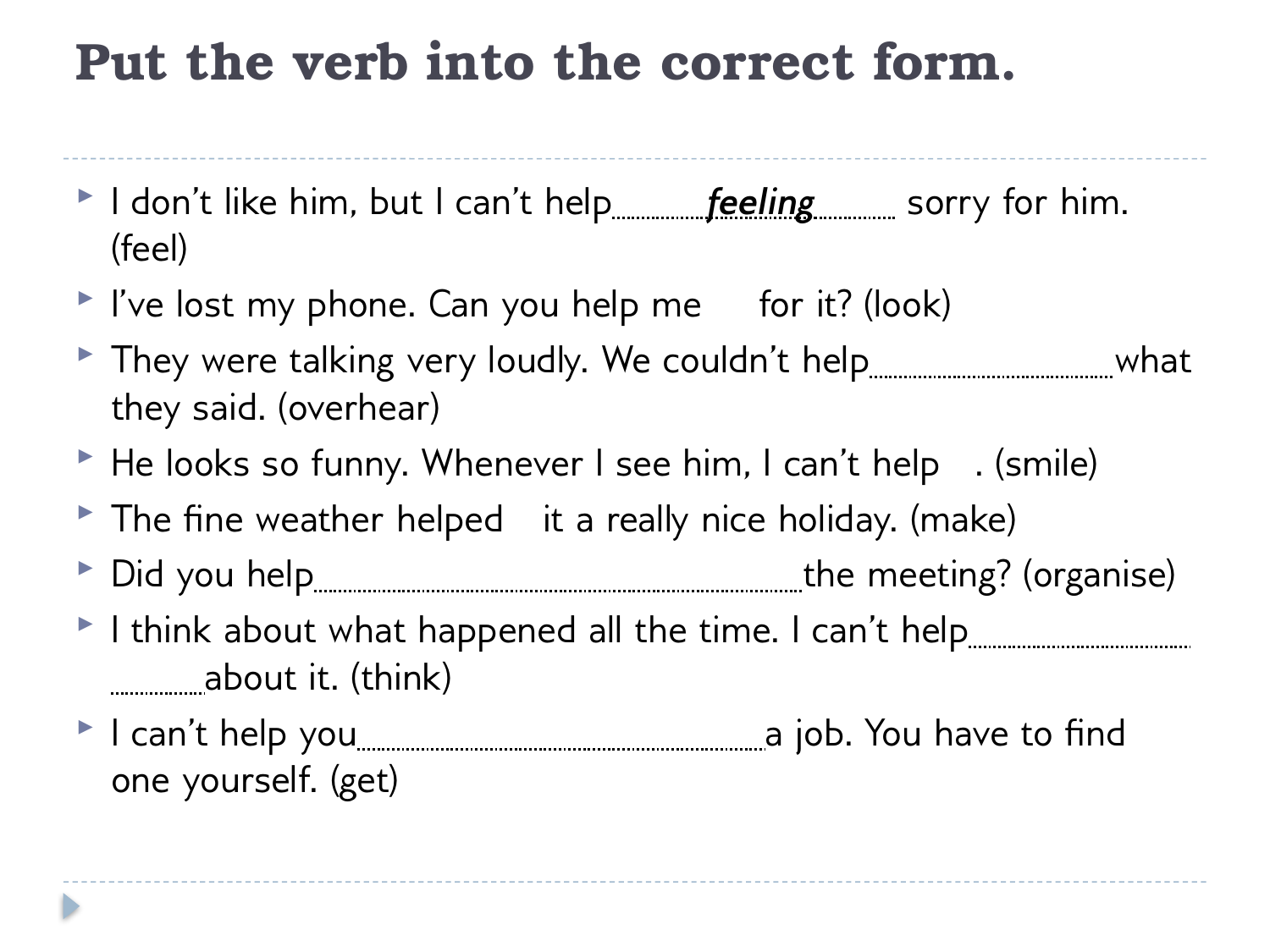

# Put the verb into the correct form.
I don’t like him, but I can’t help        feeling        sorry for him. (feel)
I’ve lost my phone. Can you help me	for it? (look)
They were talking very loudly. We couldn’t help                     what they said. (overhear)
He looks so funny. Whenever I see him, I can’t help	. (smile)
The fine weather helped	it a really nice holiday. (make)
Did you help                                          the meeting? (organise)
I think about what happened all the time. I can’t help                            about it. (think)
I can’t help you                                   a job. You have to find one yourself. (get)